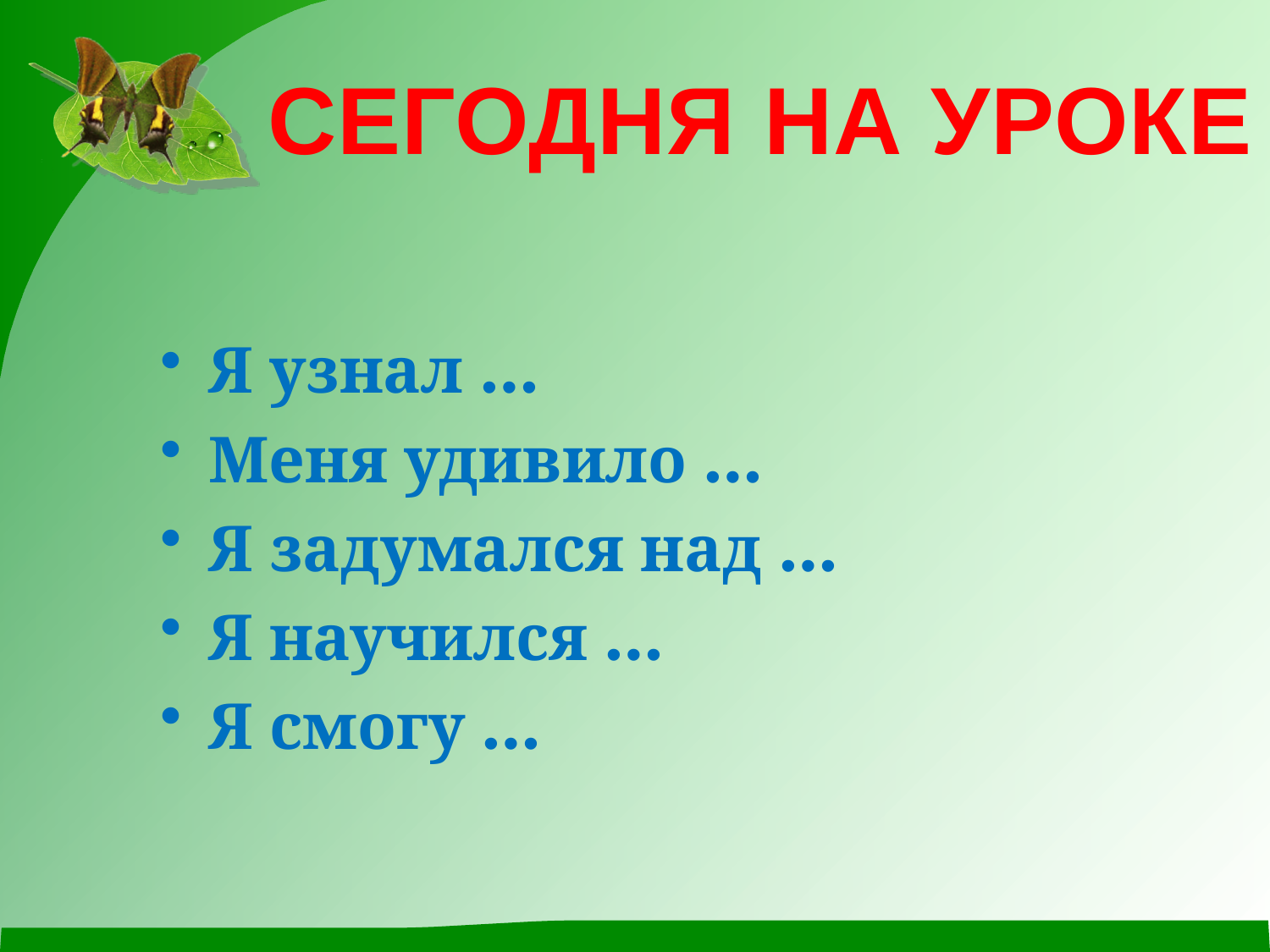

СЕГОДНЯ НА УРОКЕ

Я узнал …
Меня удивило …
Я задумался над …
Я научился …
Я смогу …